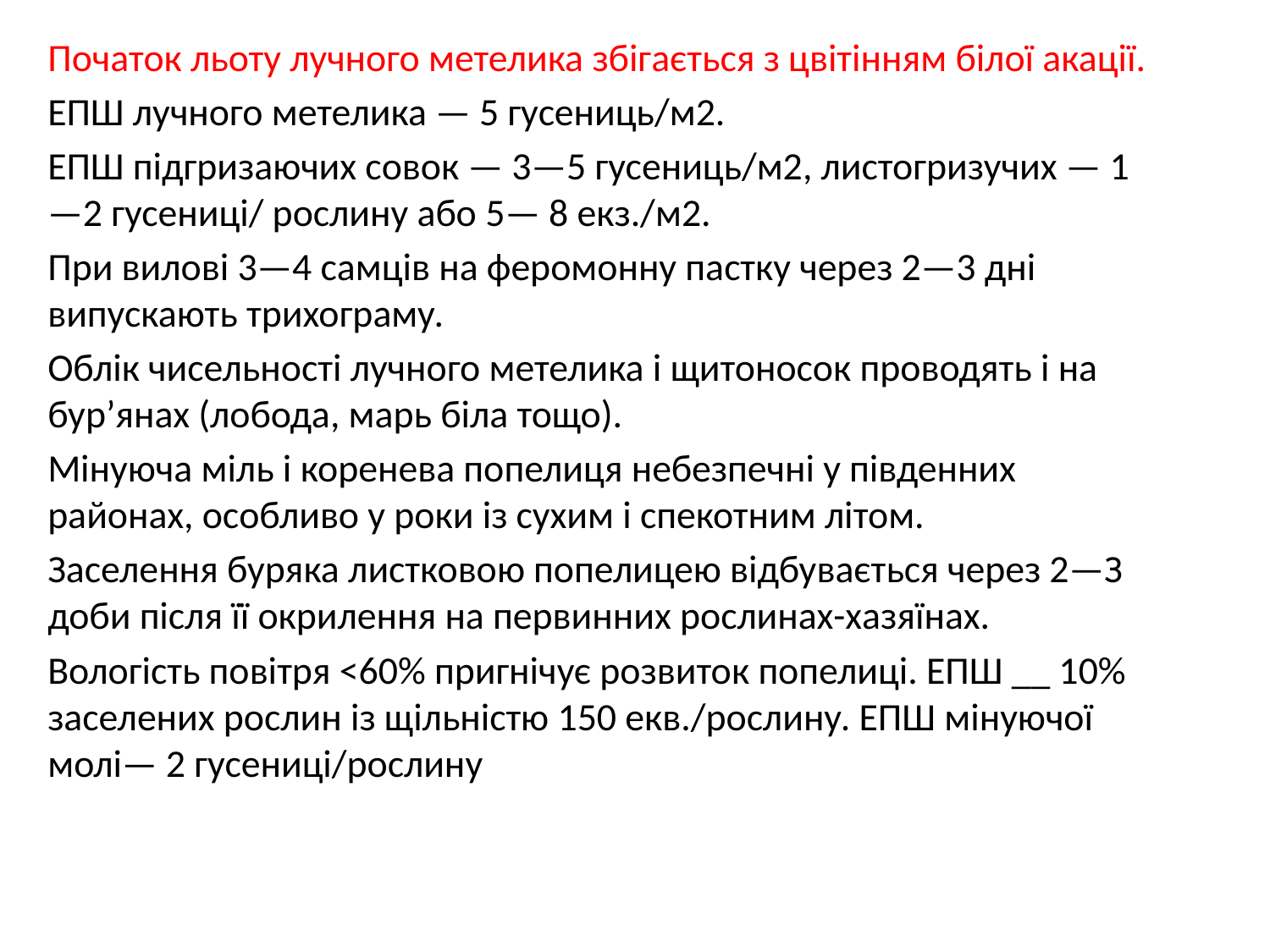

Початок льоту лучного метелика збігається з цвітінням білої акації.
ЕПШ лучного метелика — 5 гусениць/м2.
ЕПШ підгризаючих совок — 3—5 гусениць/м2, листогризучих — 1—2 гусениці/ рослину або 5— 8 екз./м2.
При вилові 3—4 самців на феромонну пастку через 2—3 дні випускають трихограму.
Облік чисельності лучного метелика і щитоносок проводять і на бур’янах (лобода, марь біла тощо).
Мінуюча міль і коренева попелиця небезпечні у південних районах, особливо у роки із сухим і спекотним літом.
Заселення буряка листковою попелицею відбувається через 2—З доби після її окрилення на первинних рослинах-хазяїнах.
Вологість повітря <60% пригнічує розвиток попелиці. ЕПШ __ 10% заселених рослин із щільністю 150 екв./рослину. ЕПШ мінуючої молі— 2 гусениці/рослину